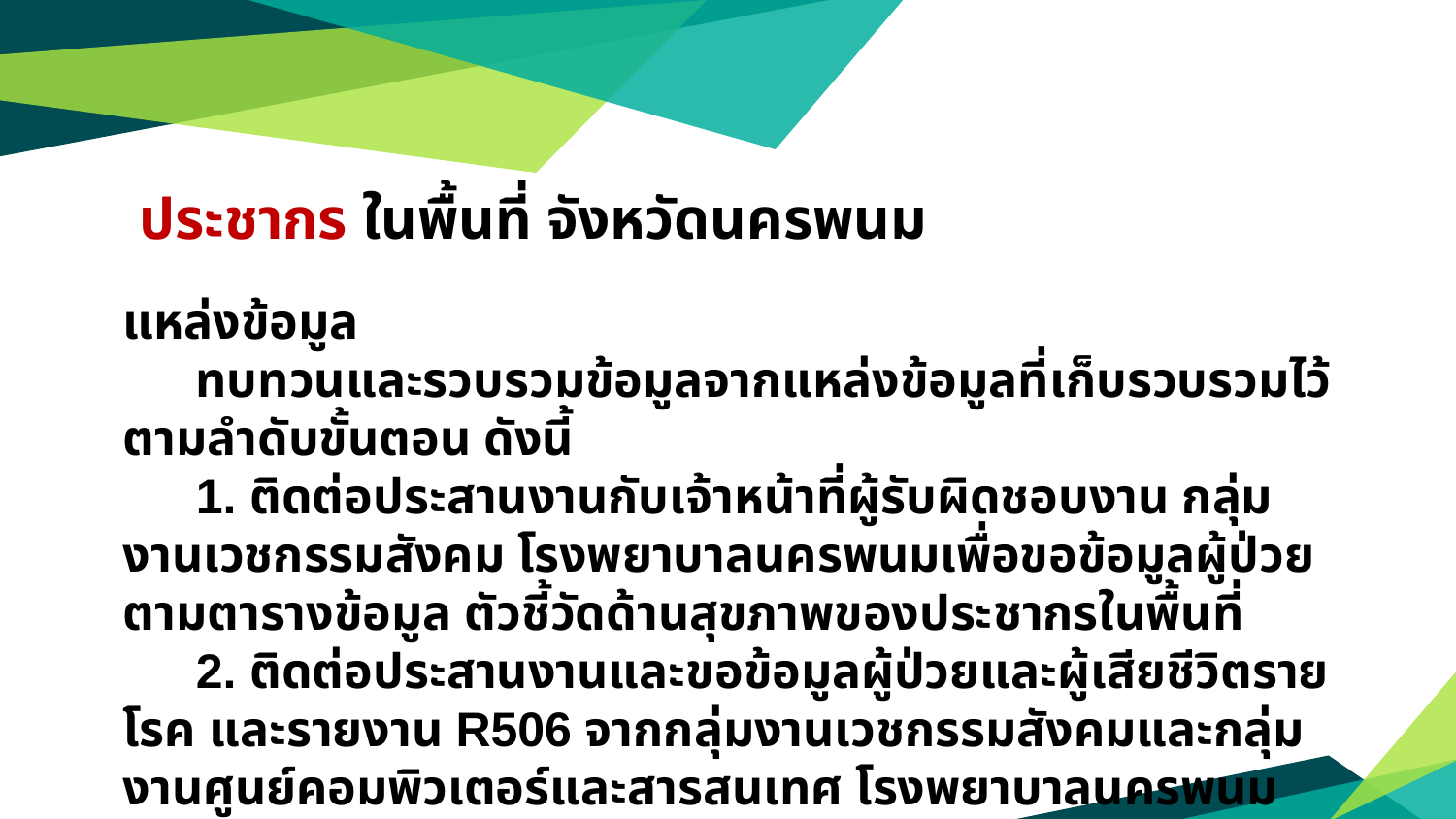

ประชากร ในพื้นที่ จังหวัดนครพนม
แหล่งข้อมูล
ทบทวนและรวบรวมข้อมูลจากแหล่งข้อมูลที่เก็บรวบรวมไว้ตามลำดับขั้นตอน ดังนี้
1. ติดต่อประสานงานกับเจ้าหน้าที่ผู้รับผิดชอบงาน กลุ่มงานเวชกรรมสังคม โรงพยาบาลนครพนมเพื่อขอข้อมูลผู้ป่วย ตามตารางข้อมูล ตัวชี้วัดด้านสุขภาพของประชากรในพื้นที่
2. ติดต่อประสานงานและขอข้อมูลผู้ป่วยและผู้เสียชีวิตรายโรค และรายงาน R506 จากกลุ่มงานเวชกรรมสังคมและกลุ่มงานศูนย์คอมพิวเตอร์และสารสนเทศ โรงพยาบาลนครพนม